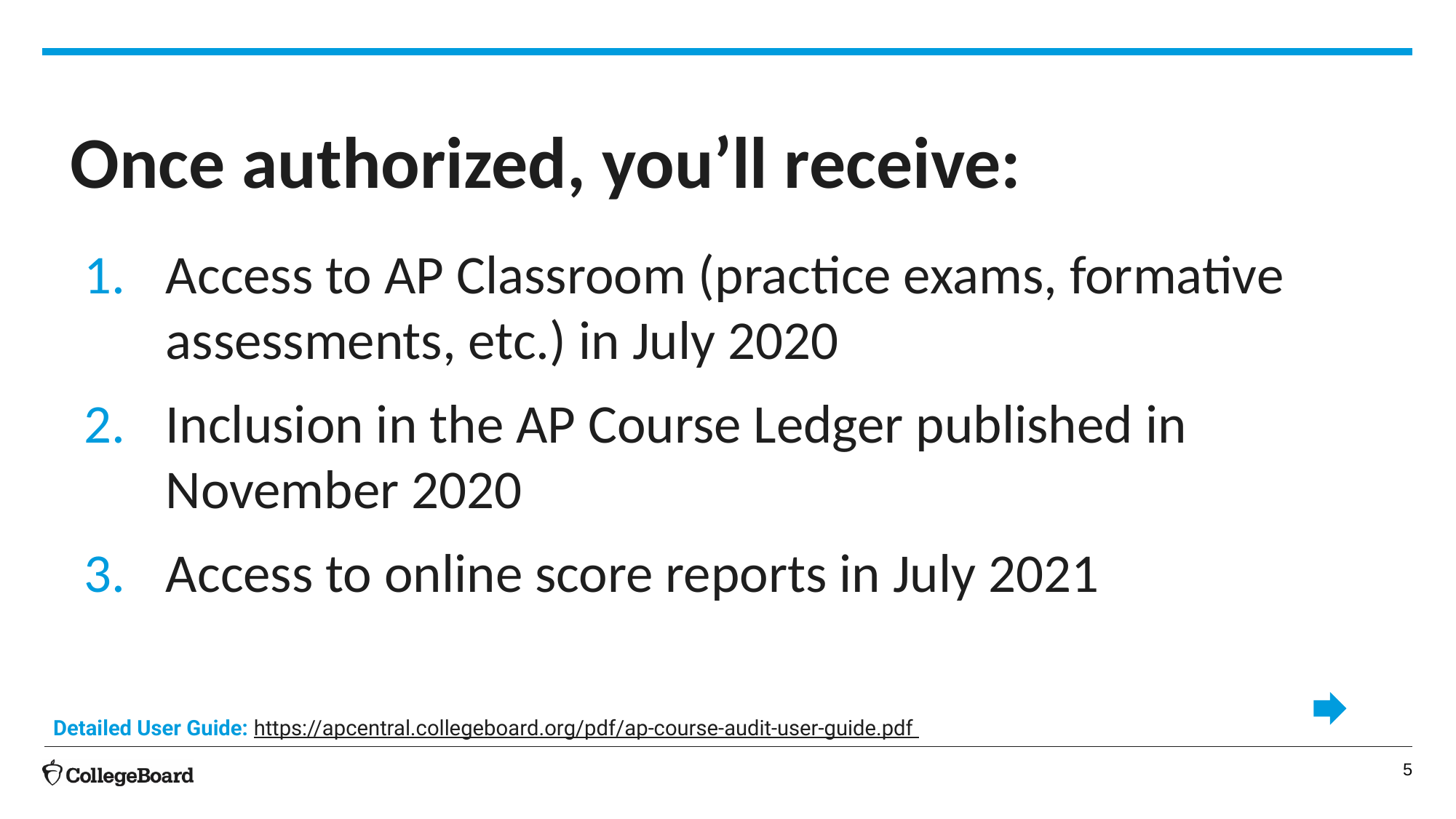

Once authorized, you’ll receive:
Access to AP Classroom (practice exams, formative assessments, etc.) in July 2020
Inclusion in the AP Course Ledger published in November 2020
Access to online score reports in July 2021

Detailed User Guide: https://apcentral.collegeboard.org/pdf/ap-course-audit-user-guide.pdf